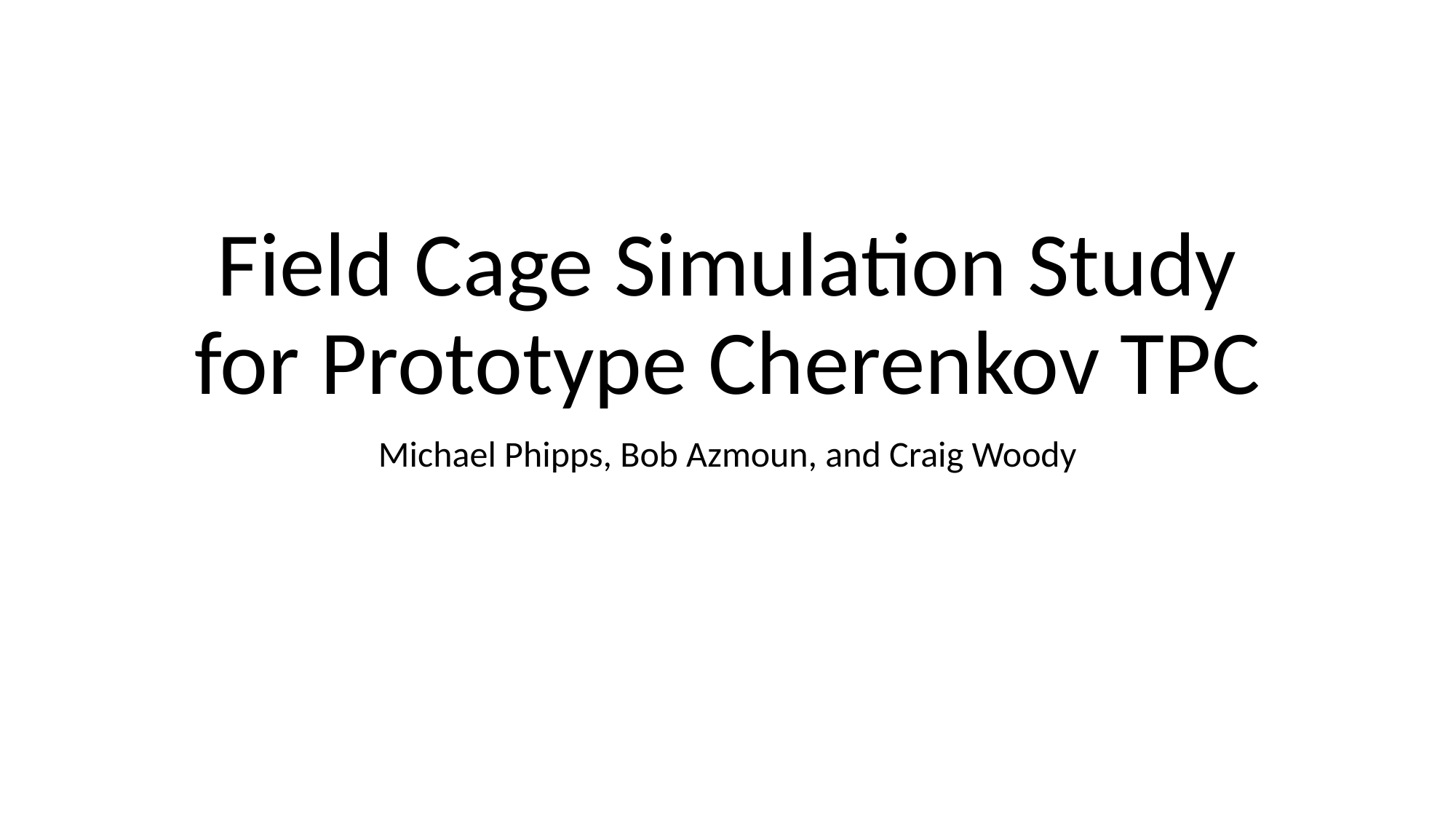

# Field Cage Simulation Study for Prototype Cherenkov TPC
Michael Phipps, Bob Azmoun, and Craig Woody